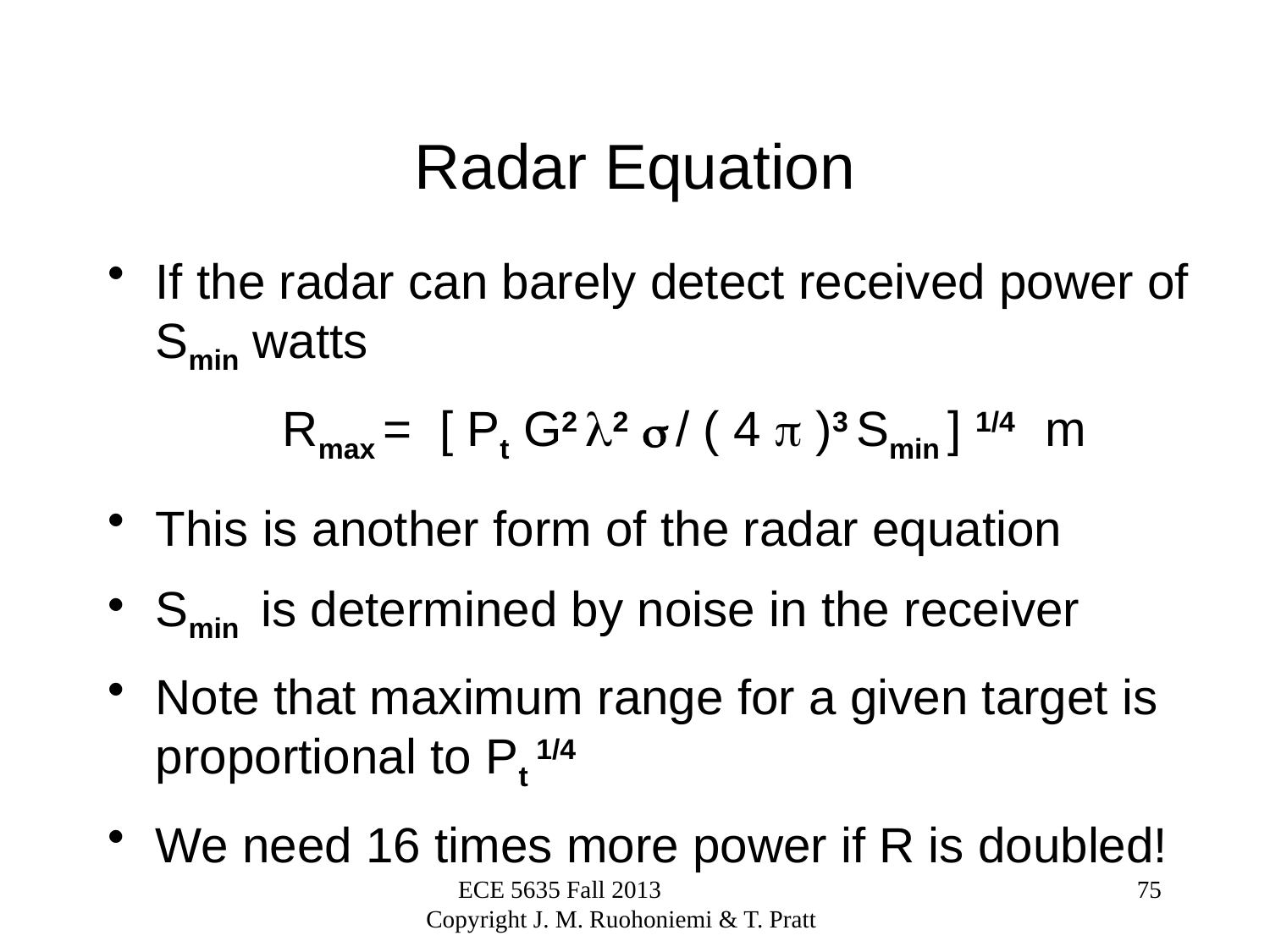

# Radar Equation
If the radar can barely detect received power of Smin watts
		Rmax =  [ Pt G2 λ2 σ / ( 4 π )3 Smin ] 1/4   m
This is another form of the radar equation
Smin  is determined by noise in the receiver
Note that maximum range for a given target is proportional to Pt 1/4
We need 16 times more power if R is doubled!
ECE 5635 Fall 2013                      Copyright J. M. Ruohoniemi & T. Pratt
75